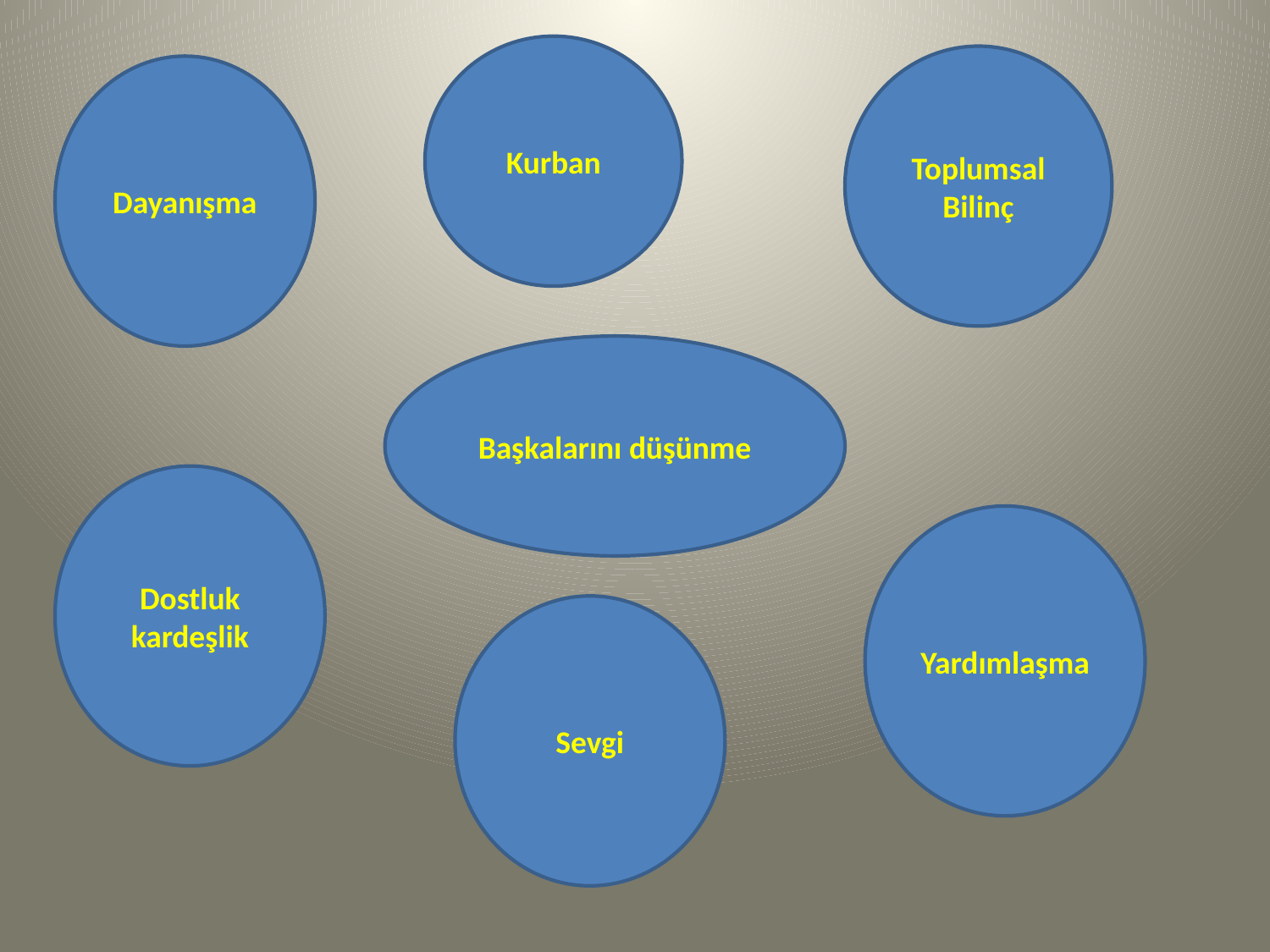

Kurban
Toplumsal
Bilinç
Dayanışma
Başkalarını düşünme
Dostluk
kardeşlik
Yardımlaşma
Sevgi